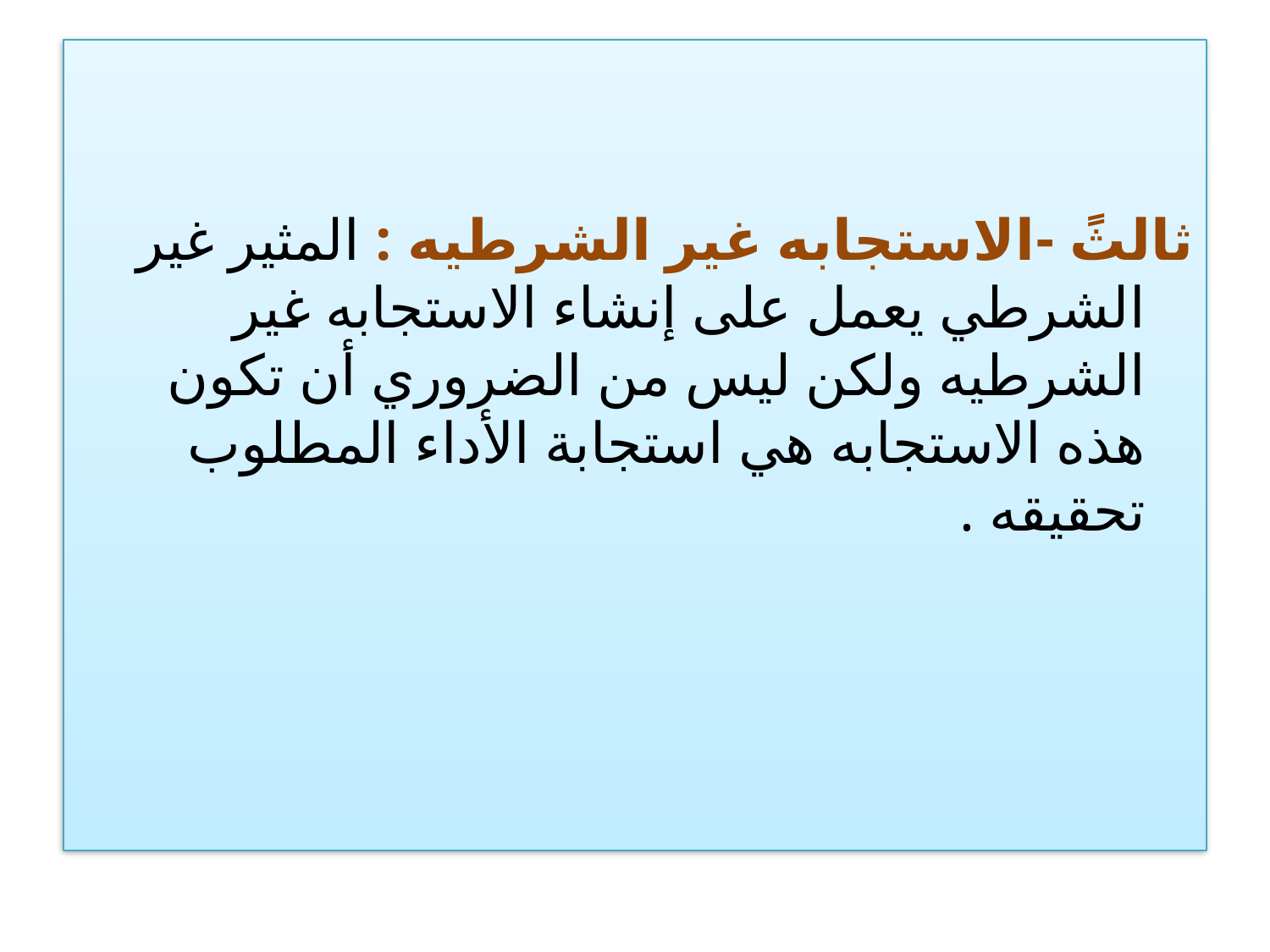

ثالثً -الاستجابه غير الشرطيه : المثير غير الشرطي يعمل على إنشاء الاستجابه غير الشرطيه ولكن ليس من الضروري أن تكون هذه الاستجابه هي استجابة الأداء المطلوب تحقيقه .